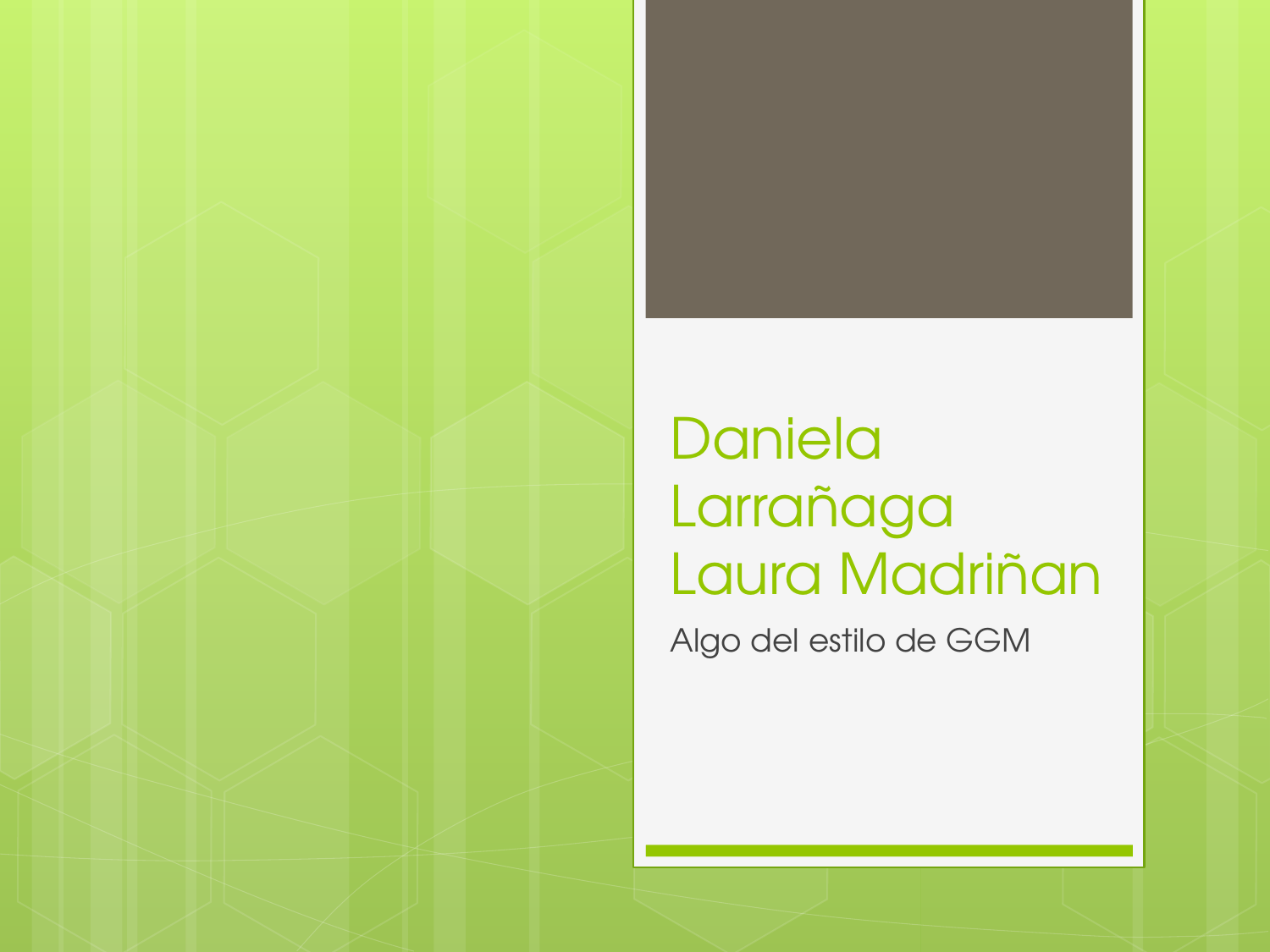

# Daniela Larrañaga Laura Madriñan
Algo del estilo de GGM